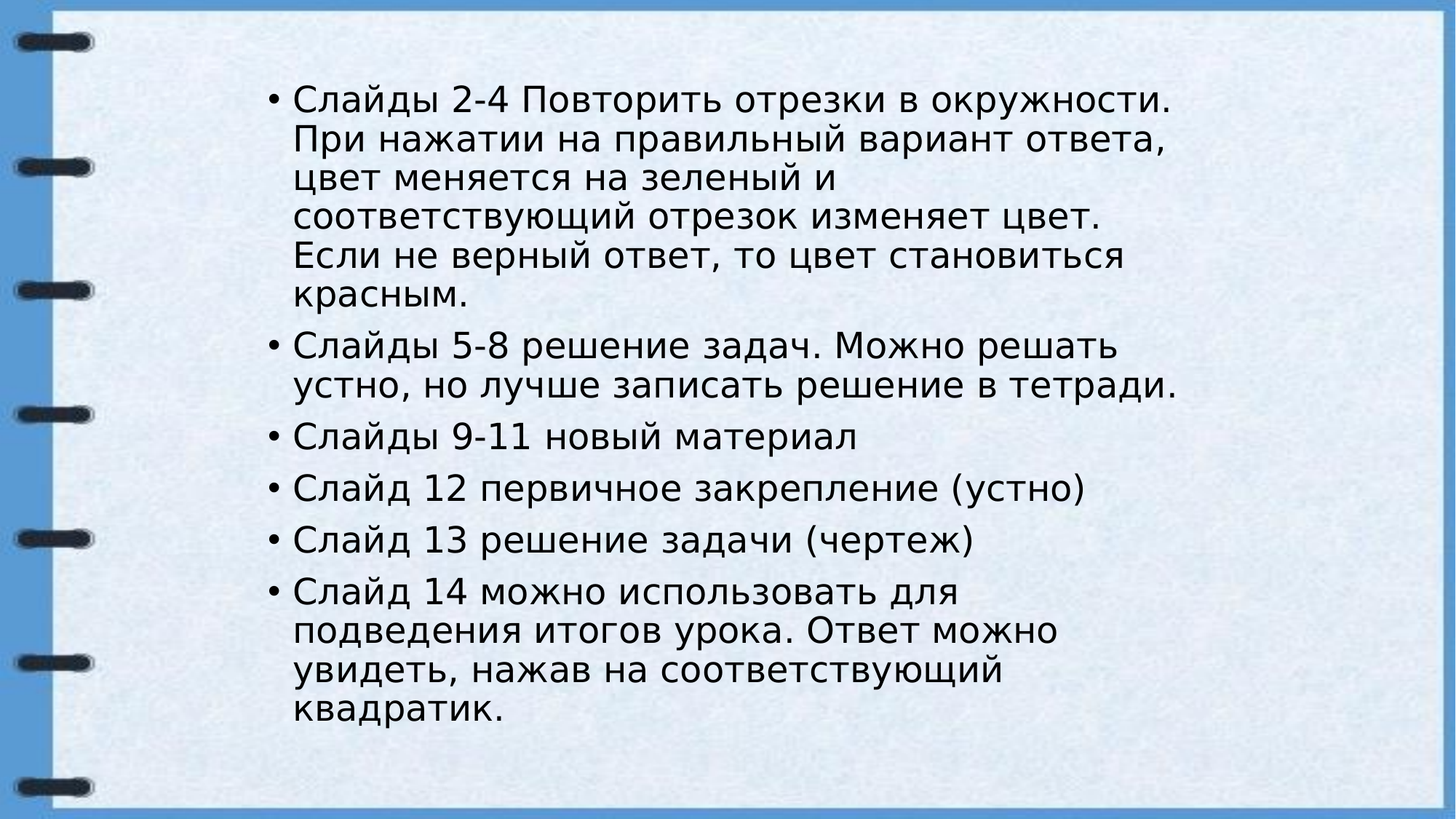

Слайды 2-4 Повторить отрезки в окружности. При нажатии на правильный вариант ответа, цвет меняется на зеленый и соответствующий отрезок изменяет цвет. Если не верный ответ, то цвет становиться красным.
Слайды 5-8 решение задач. Можно решать устно, но лучше записать решение в тетради.
Слайды 9-11 новый материал
Слайд 12 первичное закрепление (устно)
Слайд 13 решение задачи (чертеж)
Слайд 14 можно использовать для подведения итогов урока. Ответ можно увидеть, нажав на соответствующий квадратик.